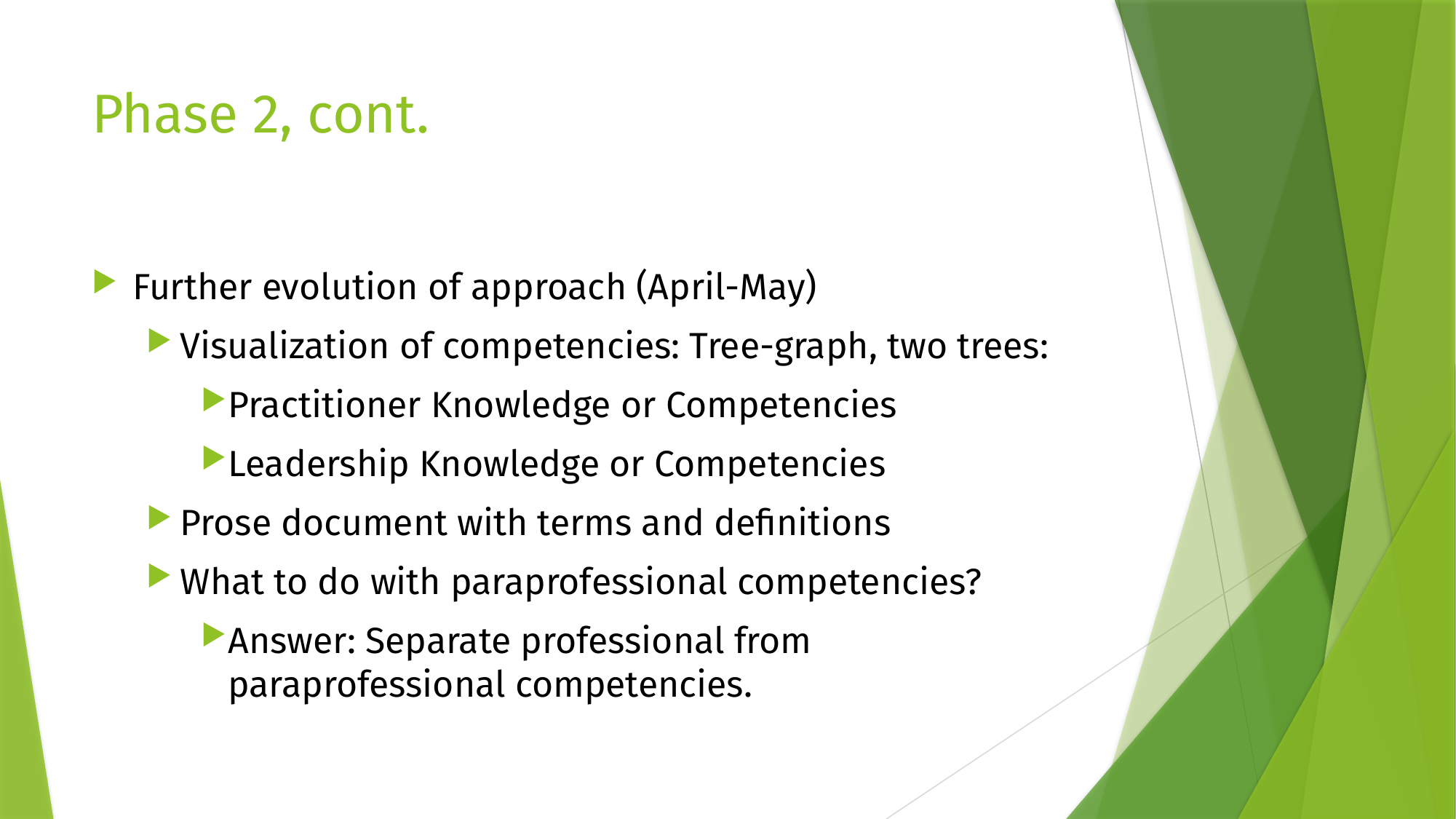

# Phase 2, cont.
Further evolution of approach (April-May)
Visualization of competencies: Tree-graph, two trees:
Practitioner Knowledge or Competencies
Leadership Knowledge or Competencies
Prose document with terms and definitions
What to do with paraprofessional competencies?
Answer: Separate professional from paraprofessional competencies.